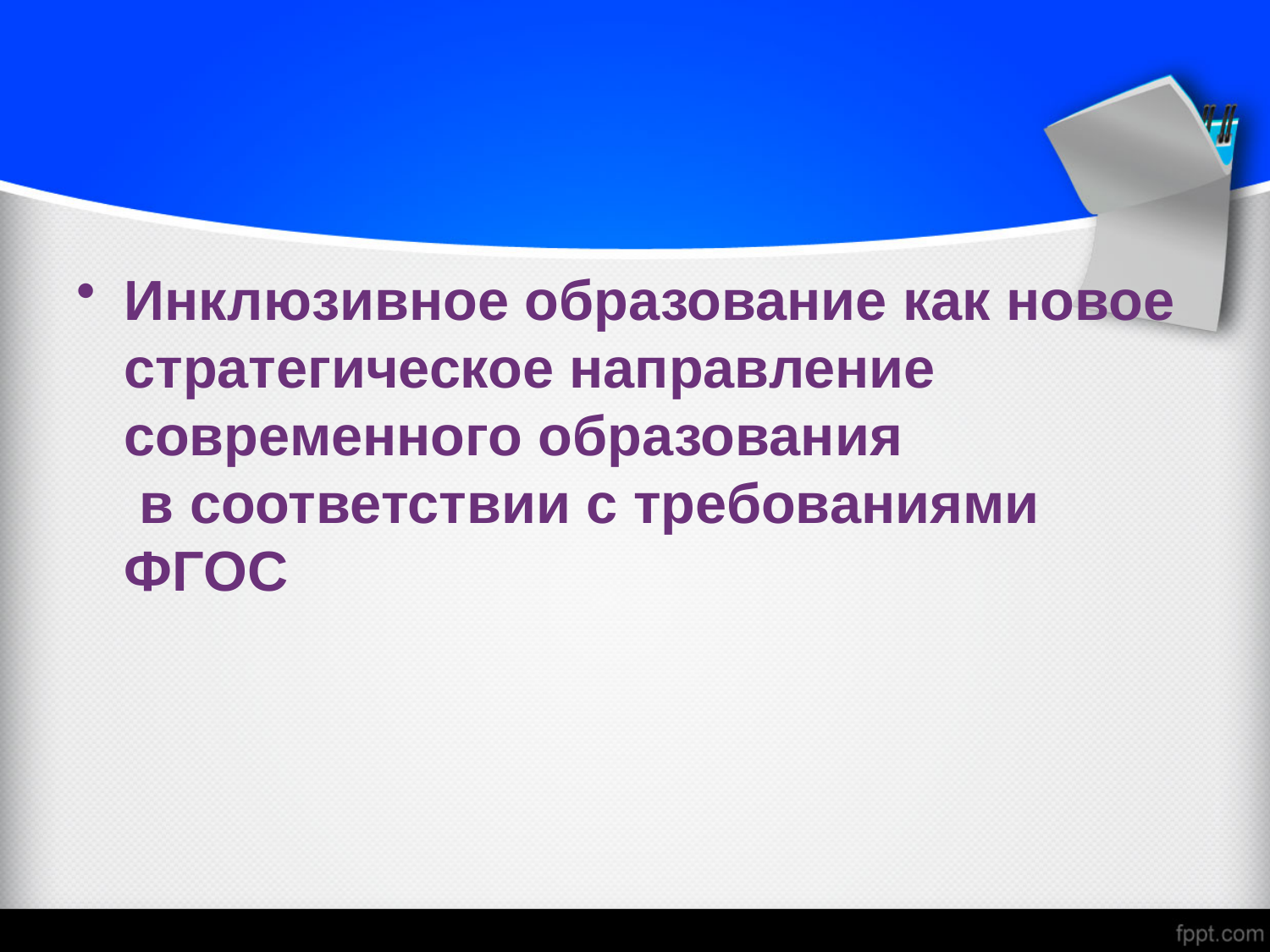

#
Инклюзивное образование как новое стратегическое направление современного образования
 в соответствии с требованиями ФГОС